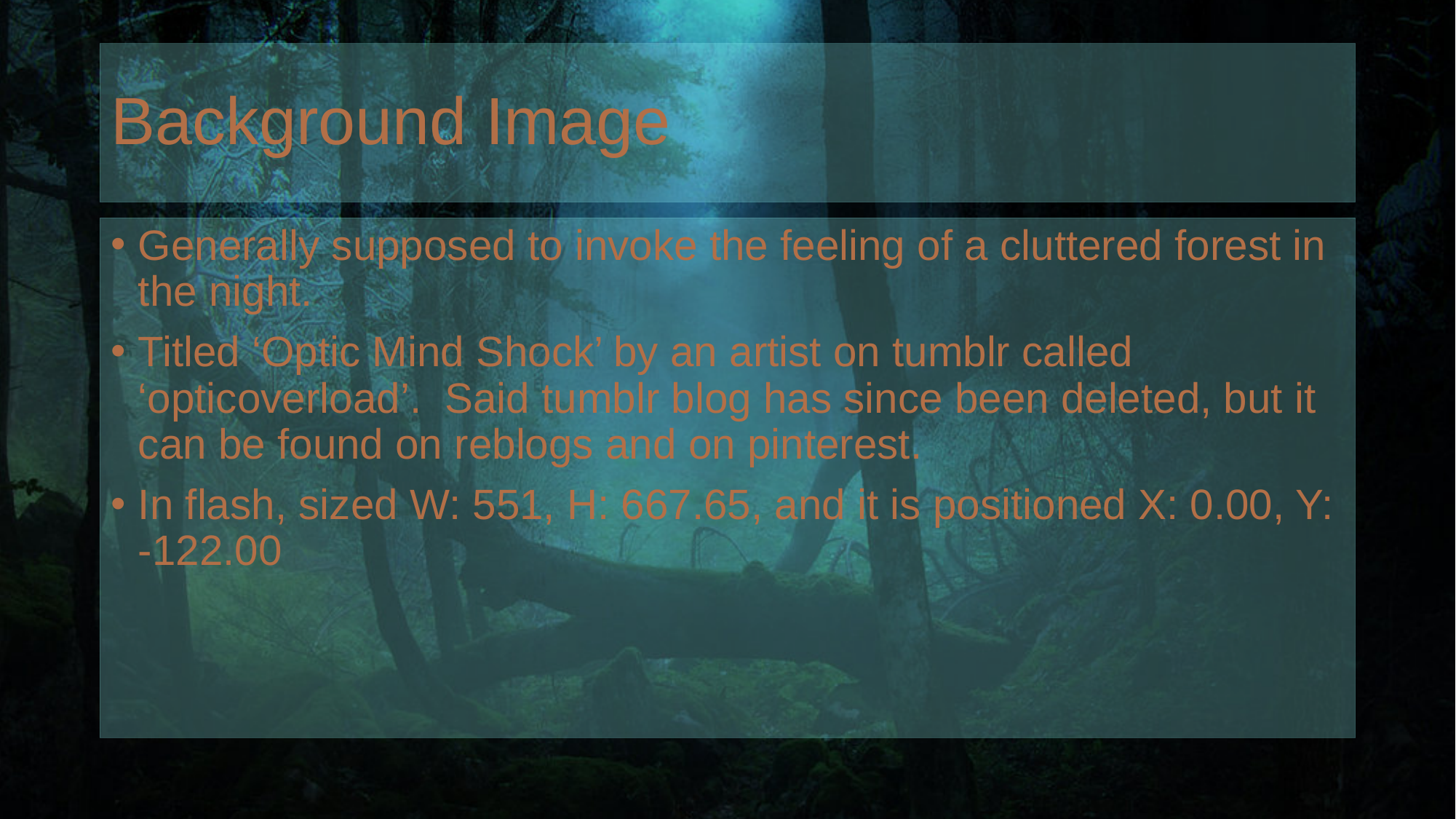

# Background Image
Generally supposed to invoke the feeling of a cluttered forest in the night.
Titled ‘Optic Mind Shock’ by an artist on tumblr called ‘opticoverload’.  Said tumblr blog has since been deleted, but it can be found on reblogs and on pinterest.
In flash, sized W: 551, H: 667.65, and it is positioned X: 0.00, Y: -122.00